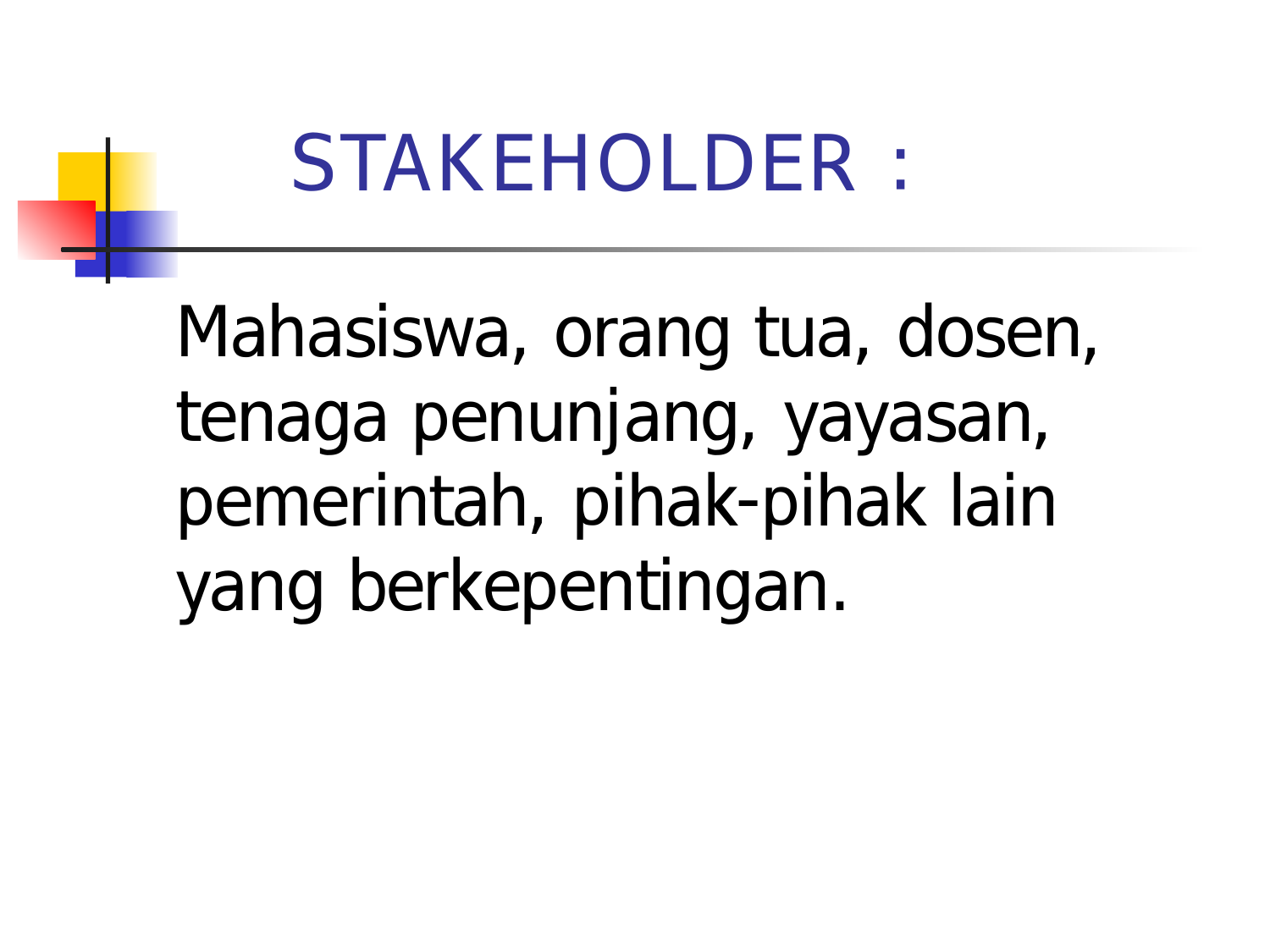

# STAKEHOLDER :
Mahasiswa, orang tua, dosen, tenaga penunjang, yayasan, pemerintah, pihak-pihak lain yang berkepentingan.